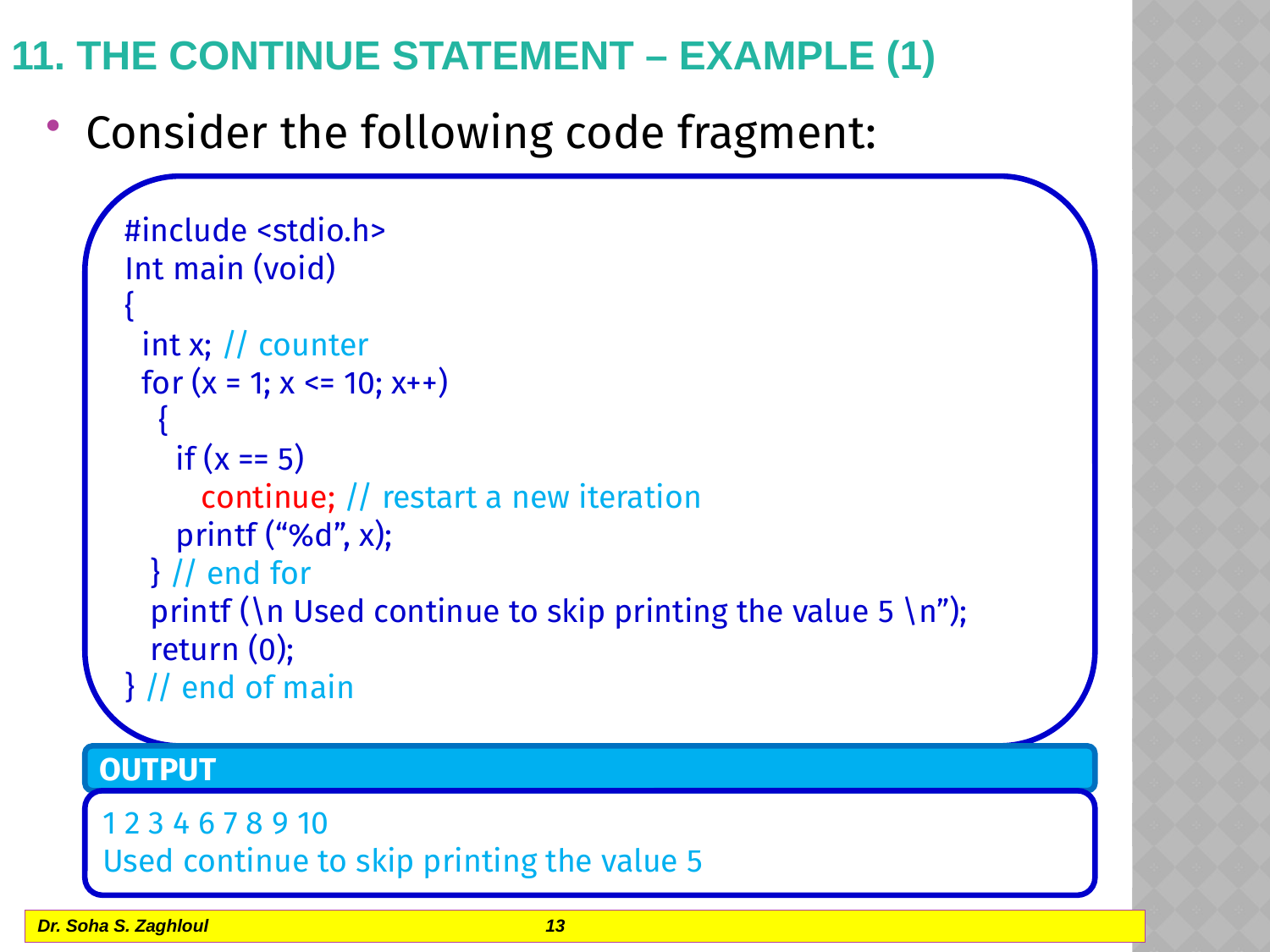

# 11. The continue statement – example (1)
Consider the following code fragment:

#include <stdio.h>
Int main (void)
{
  int x; // counter
  for (x = 1; x <= 10; x++)
    {
      if (x == 5)
         continue; // restart a new iteration
      printf (“%d”, x);
   } // end for
   printf (\n Used continue to skip printing the value 5 \n”);
   return (0);
} // end of main
OUTPUT
1 2 3 4 6 7 8 9 10
Used continue to skip printing the value 5
Dr. Soha S. Zaghloul			13